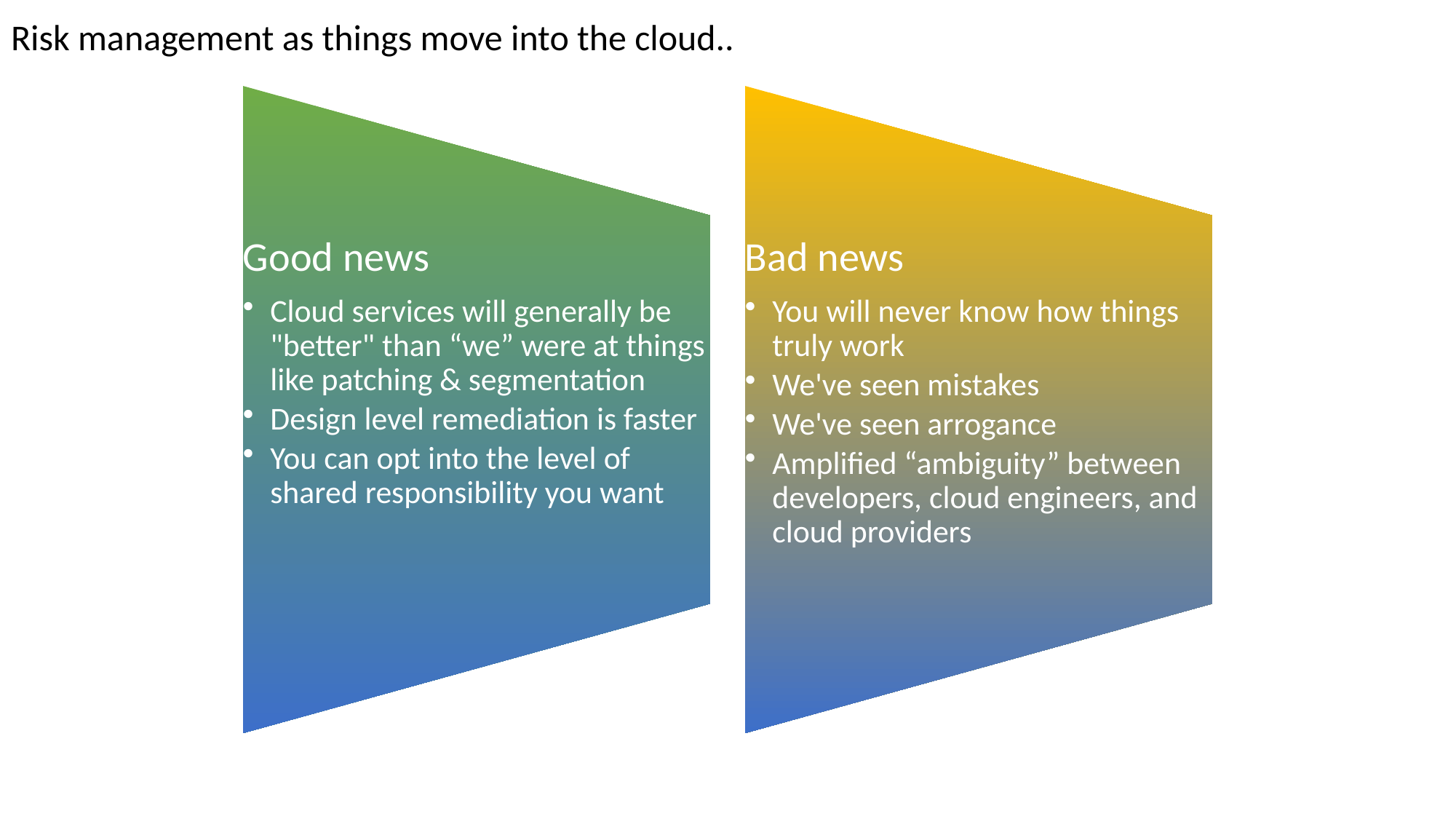

# Risk management as things move into the cloud..
Good news
Cloud services will generally be "better" than “we” were at things like patching & segmentation
Design level remediation is faster
You can opt into the level of shared responsibility you want
Bad news
You will never know how things truly work
We've seen mistakes
We've seen arrogance
Amplified “ambiguity” between developers, cloud engineers, and cloud providers